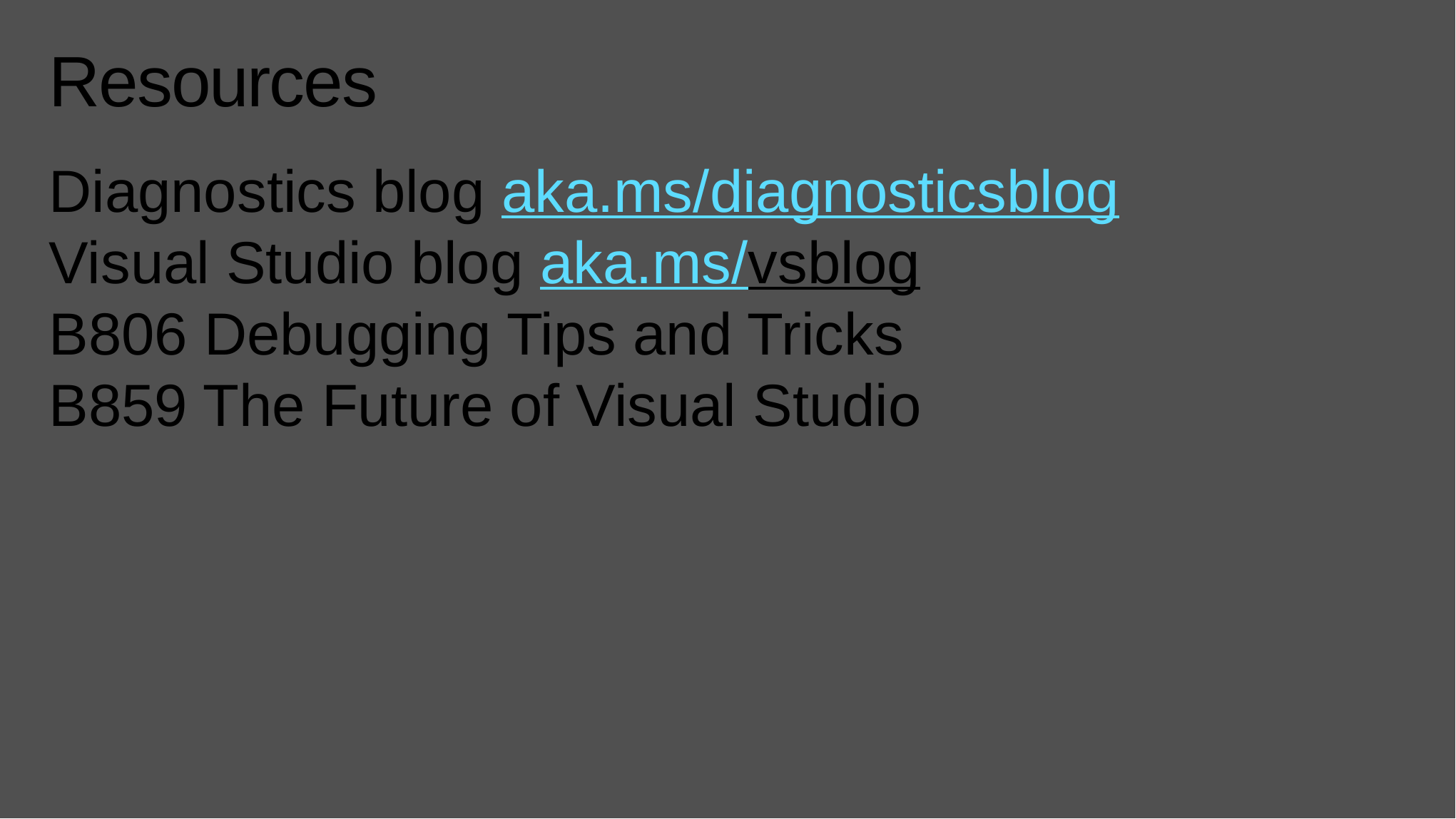

# Resources
Diagnostics blog aka.ms/diagnosticsblog
Visual Studio blog aka.ms/vsblog
B806 Debugging Tips and Tricks
B859 The Future of Visual Studio